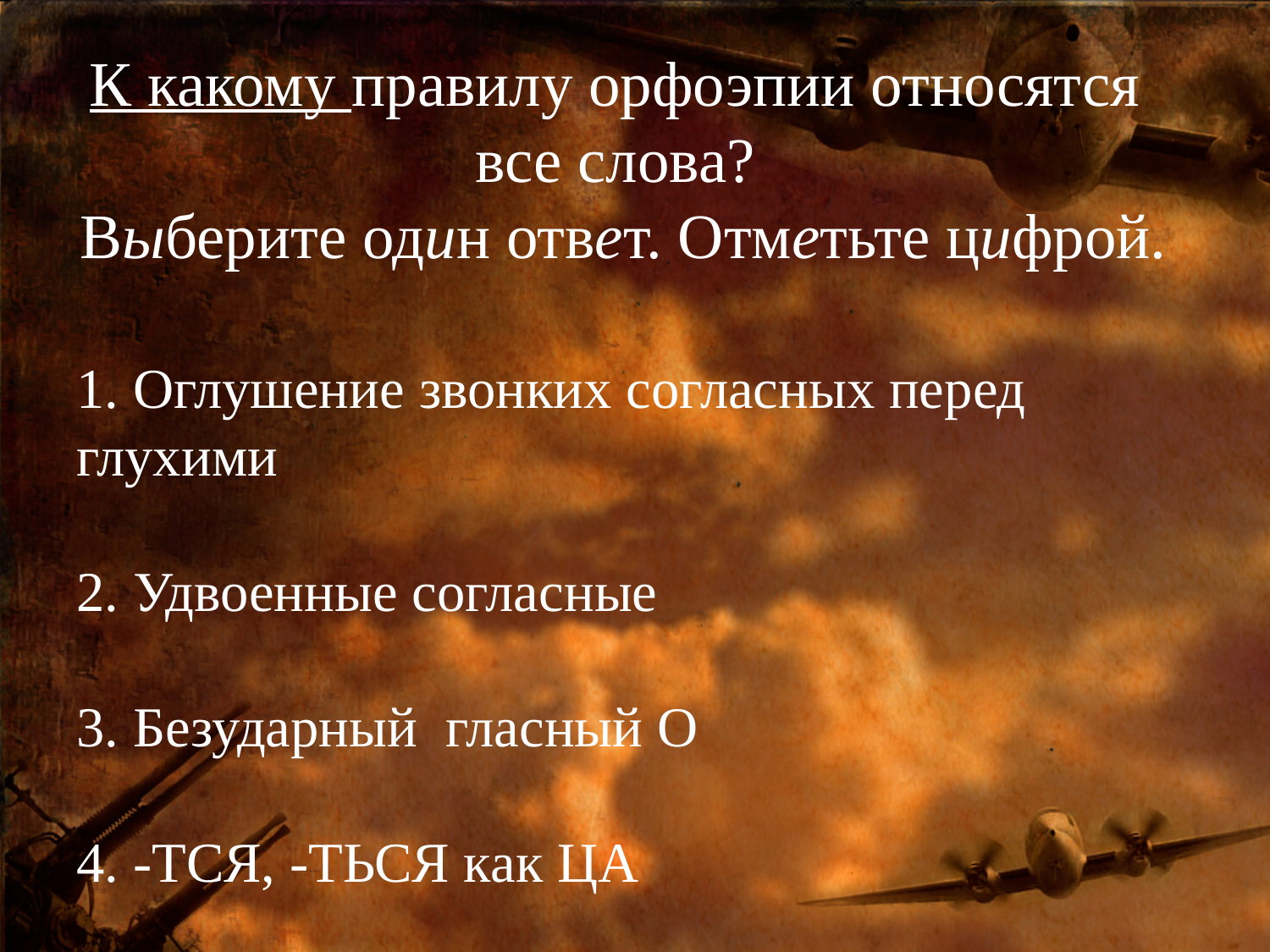

К какому правилу орфоэпии относятся
все слова?
Выберите один ответ. Отметьте цифрой.
1. Оглушение звонких согласных перед глухими

2. Удвоенные согласные

3. Безударный  гласный О

4. -ТСЯ, -ТЬСЯ как ЦА